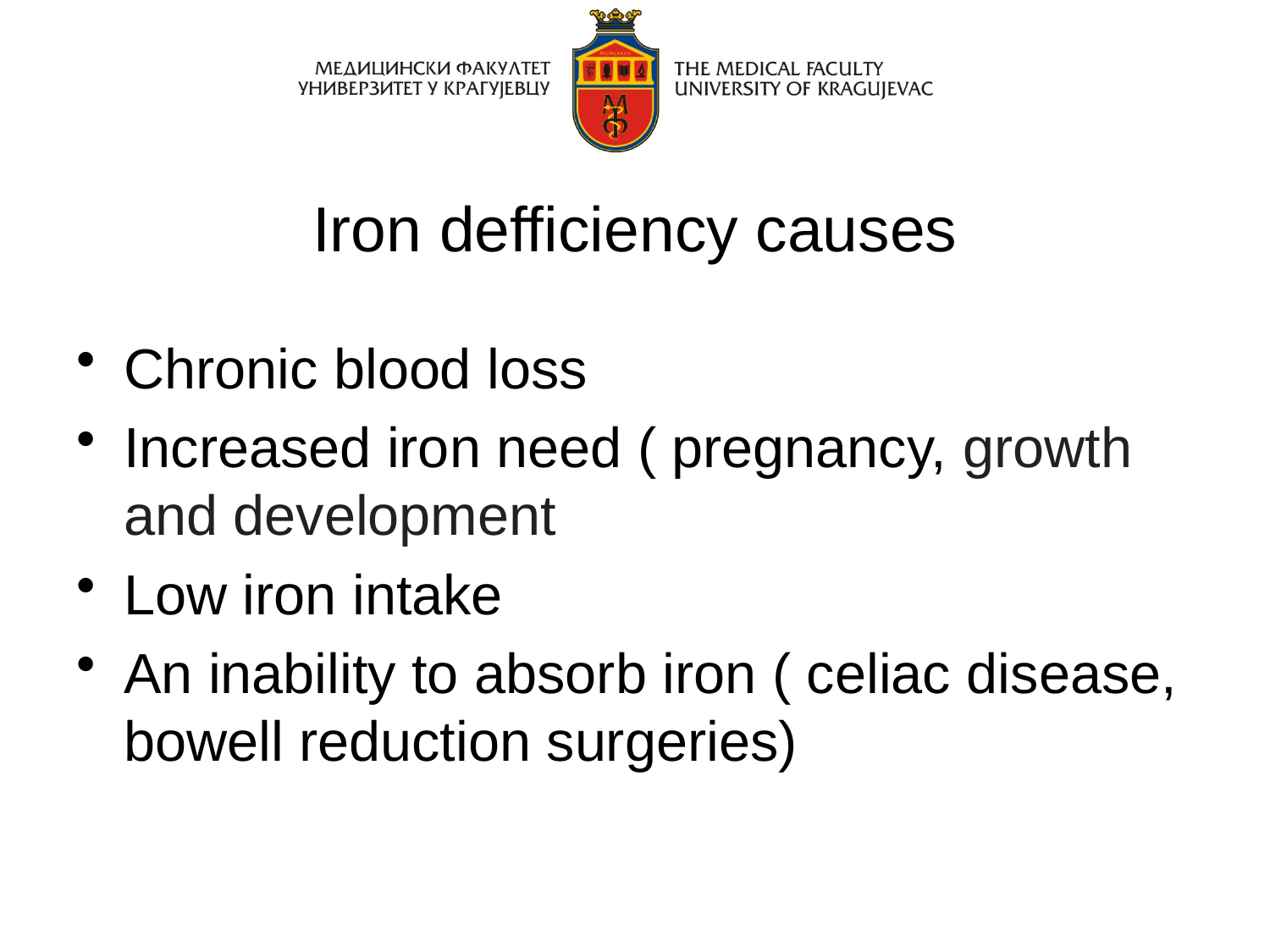

# Iron defficiency causes
Chronic blood loss
Increased iron need ( pregnancy, growth and development
Low iron intake
An inability to absorb iron ( celiac disease, bowell reduction surgeries)